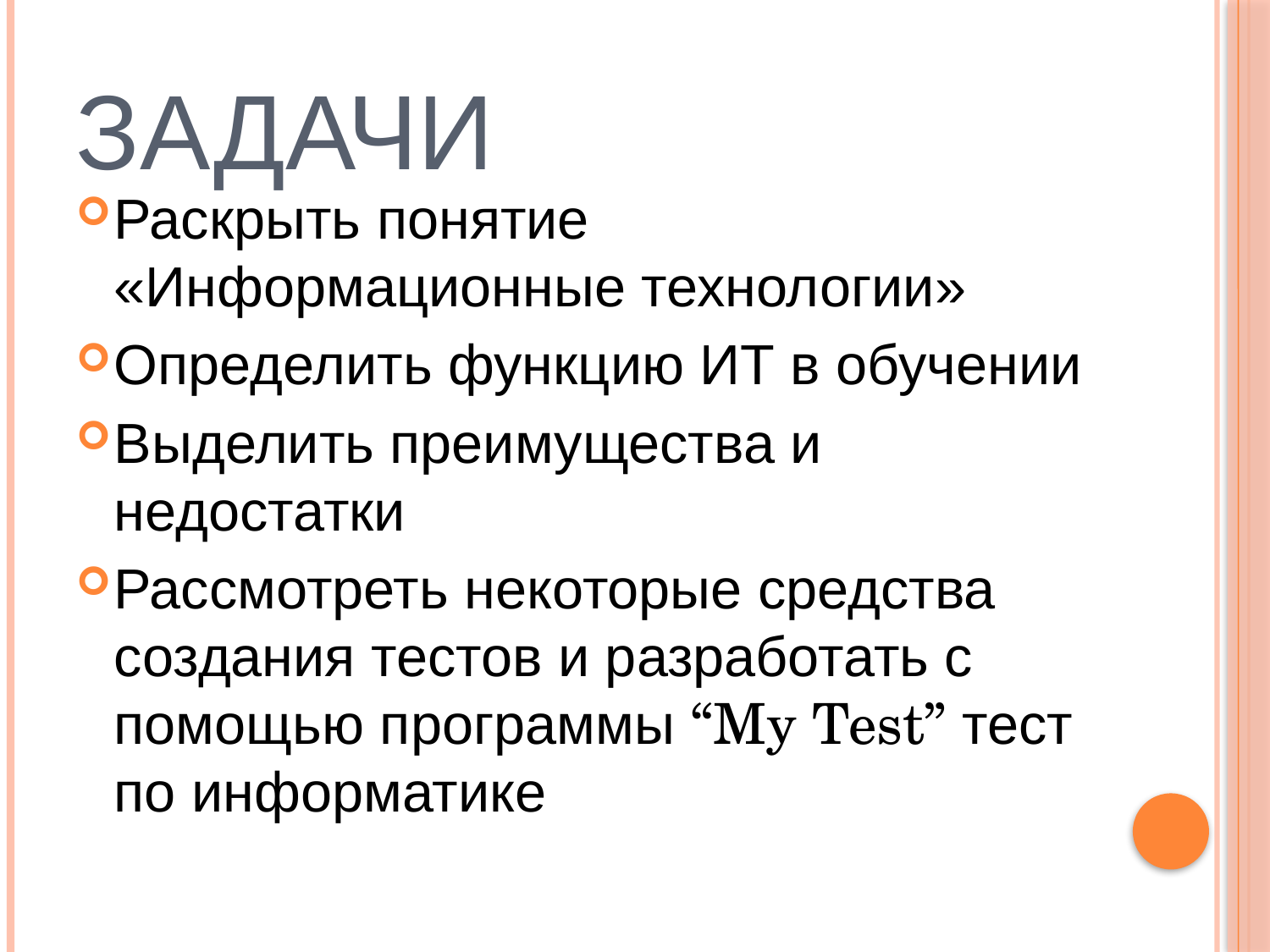

# Задачи
Раскрыть понятие «Информационные технологии»
Определить функцию ИТ в обучении
Выделить преимущества и недостатки
Рассмотреть некоторые средства создания тестов и разработать с помощью программы “My Test” тест по информатике